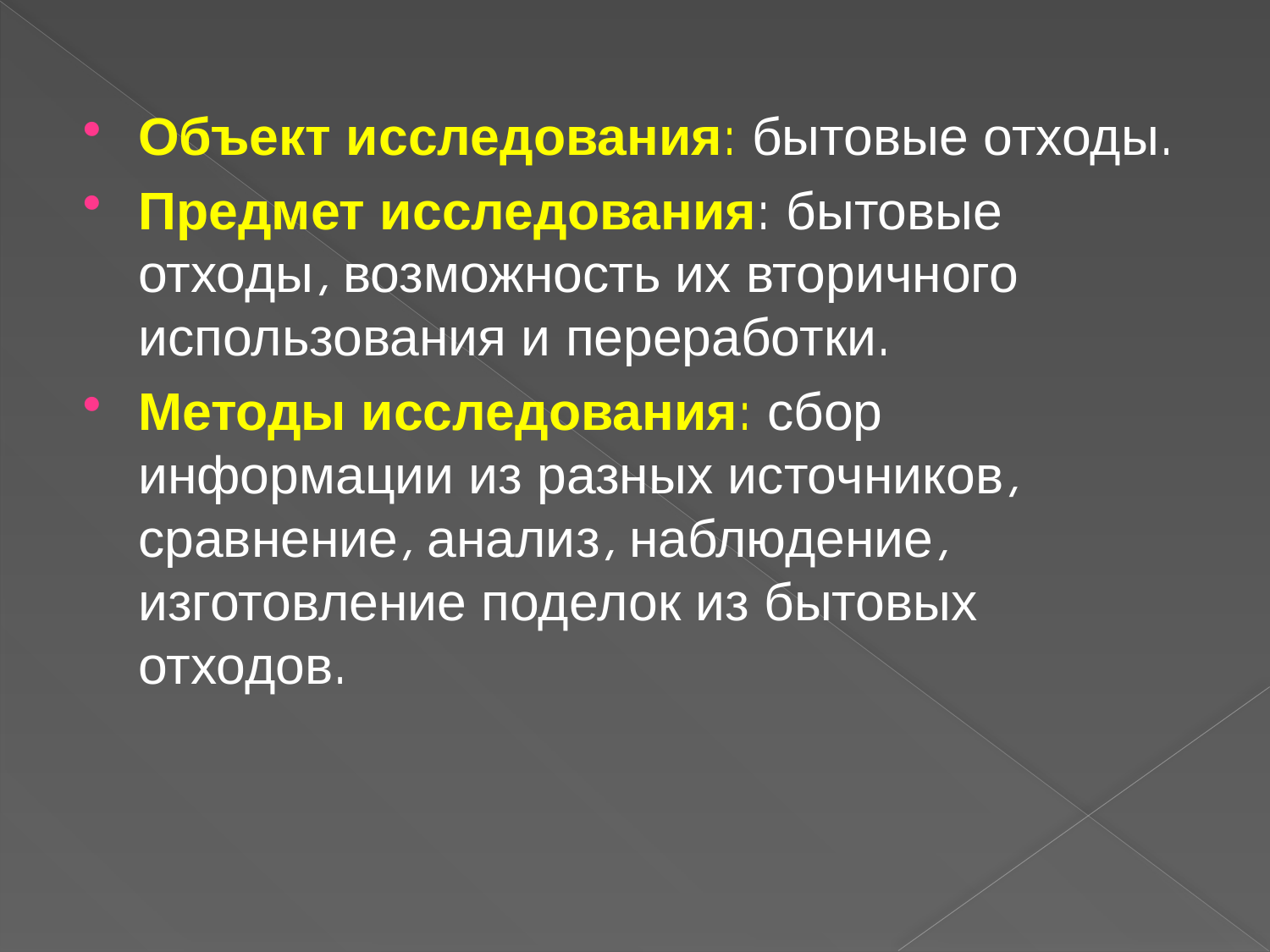

Объект исследования: бытовые отходы.
Предмет исследования: бытовые отходы, возможность их вторичного использования и переработки.
Методы исследования: сбор информации из разных источников,  сравнение, анализ, наблюдение, изготовление поделок из бытовых отходов.